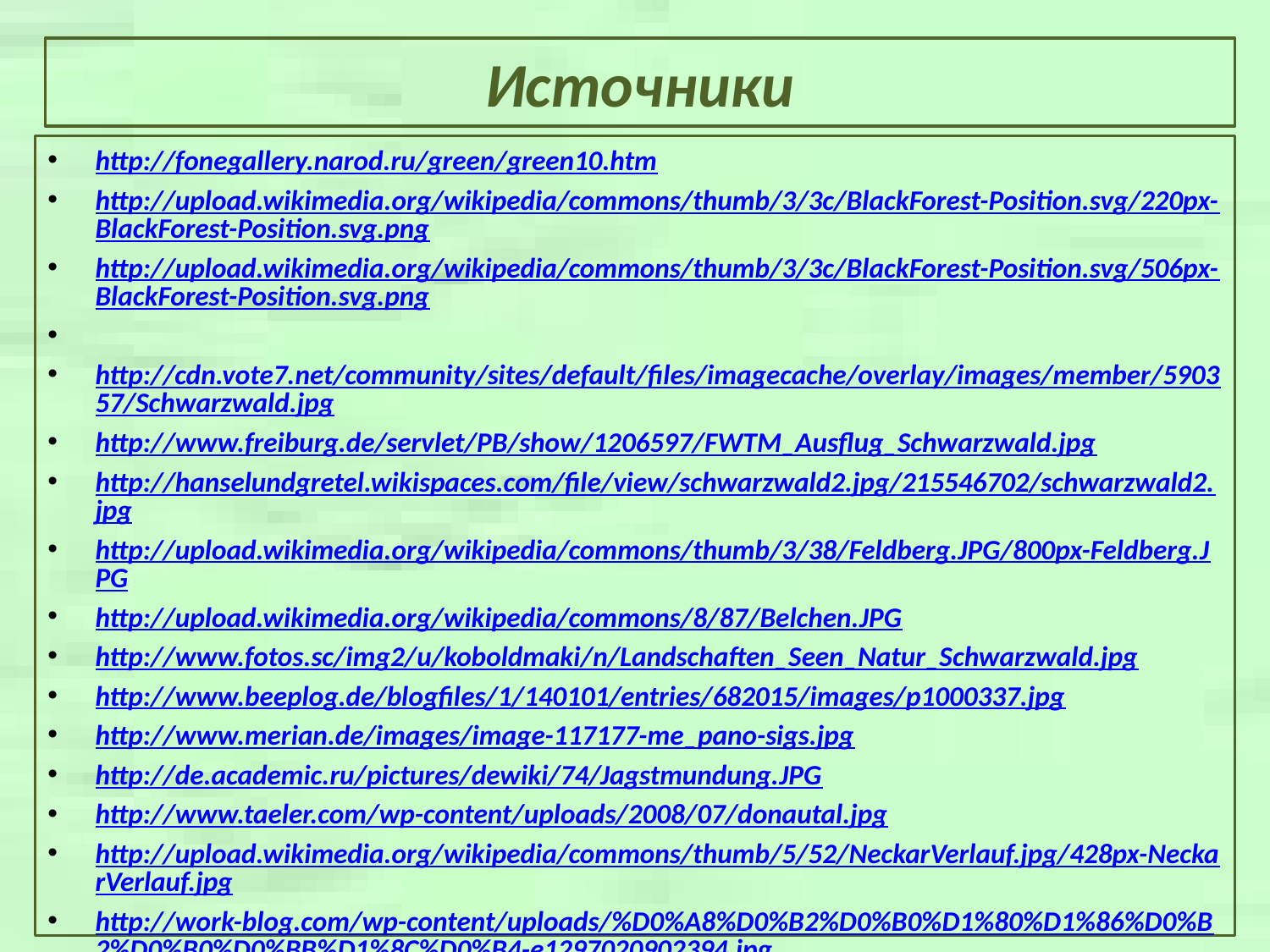

# Источники
http://fonegallery.narod.ru/green/green10.htm
http://upload.wikimedia.org/wikipedia/commons/thumb/3/3c/BlackForest-Position.svg/220px-BlackForest-Position.svg.png
http://upload.wikimedia.org/wikipedia/commons/thumb/3/3c/BlackForest-Position.svg/506px-BlackForest-Position.svg.png

http://cdn.vote7.net/community/sites/default/files/imagecache/overlay/images/member/590357/Schwarzwald.jpg
http://www.freiburg.de/servlet/PB/show/1206597/FWTM_Ausflug_Schwarzwald.jpg
http://hanselundgretel.wikispaces.com/file/view/schwarzwald2.jpg/215546702/schwarzwald2.jpg
http://upload.wikimedia.org/wikipedia/commons/thumb/3/38/Feldberg.JPG/800px-Feldberg.JPG
http://upload.wikimedia.org/wikipedia/commons/8/87/Belchen.JPG
http://www.fotos.sc/img2/u/koboldmaki/n/Landschaften_Seen_Natur_Schwarzwald.jpg
http://www.beeplog.de/blogfiles/1/140101/entries/682015/images/p1000337.jpg
http://www.merian.de/images/image-117177-me_pano-sigs.jpg
http://de.academic.ru/pictures/dewiki/74/Jagstmundung.JPG
http://www.taeler.com/wp-content/uploads/2008/07/donautal.jpg
http://upload.wikimedia.org/wikipedia/commons/thumb/5/52/NeckarVerlauf.jpg/428px-NeckarVerlauf.jpg
http://work-blog.com/wp-content/uploads/%D0%A8%D0%B2%D0%B0%D1%80%D1%86%D0%B2%D0%B0%D0%BB%D1%8C%D0%B4-e1297020902394.jpg
http://gazetaravenclaw.narod.ru/5/10.jpg